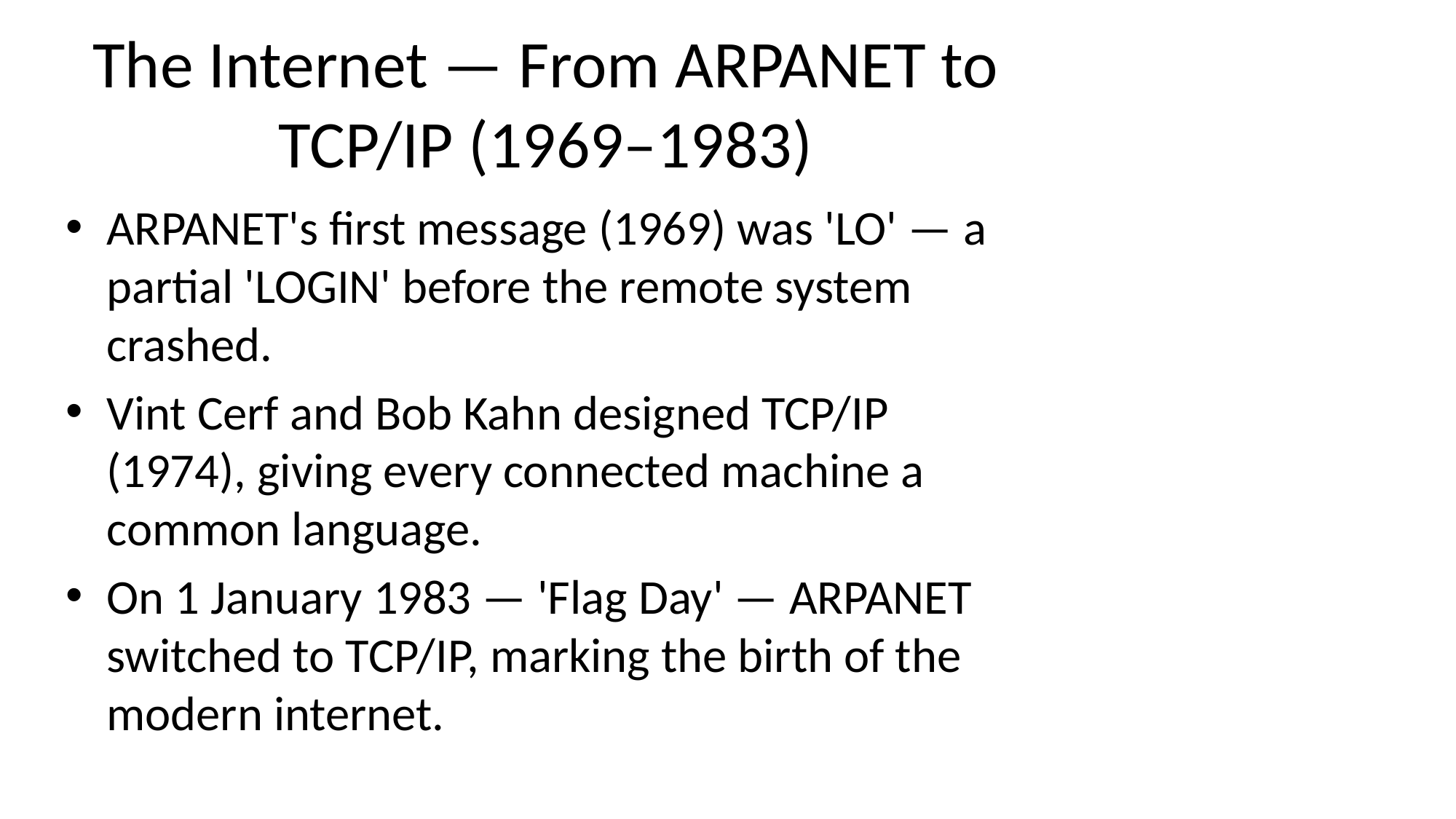

# The Internet — From ARPANET to TCP/IP (1969–1983)
ARPANET's first message (1969) was 'LO' — a partial 'LOGIN' before the remote system crashed.
Vint Cerf and Bob Kahn designed TCP/IP (1974), giving every connected machine a common language.
On 1 January 1983 — 'Flag Day' — ARPANET switched to TCP/IP, marking the birth of the modern internet.